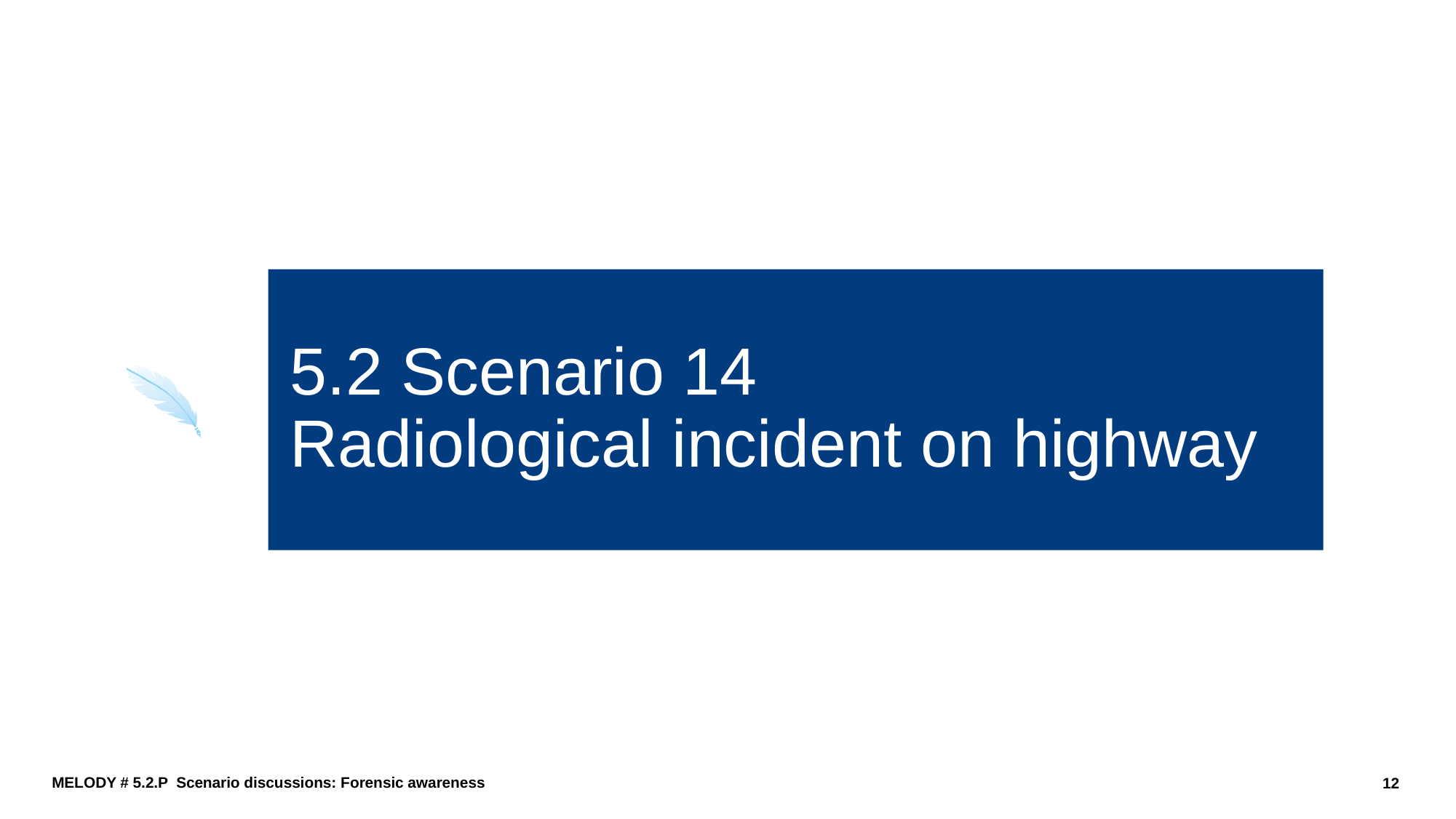

# 5.2 Scenario 14 Radiological incident on highway
MELODY # 5.2.P  Scenario discussions: Forensic awareness
12